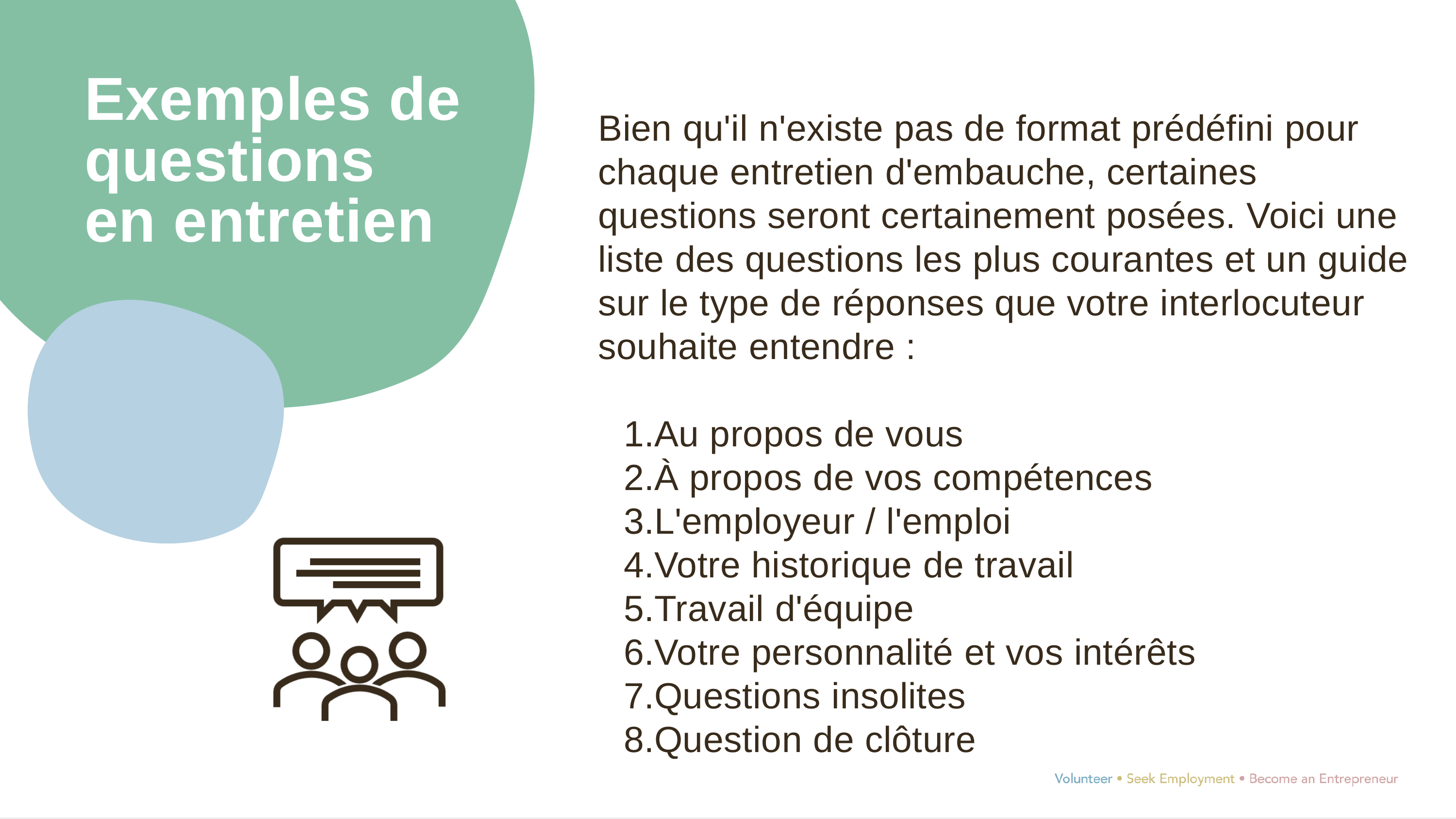

Exemples de questions en entretien

Bien qu'il n'existe pas de format prédéfini pour chaque entretien d'embauche, certaines questions seront certainement posées. Voici une liste des questions les plus courantes et un guide sur le type de réponses que votre interlocuteur souhaite entendre :

Au propos de vous
À propos de vos compétences
L'employeur / l'emploi
Votre historique de travail
Travail d'équipe
Votre personnalité et vos intérêts
Questions insolites
Question de clôture